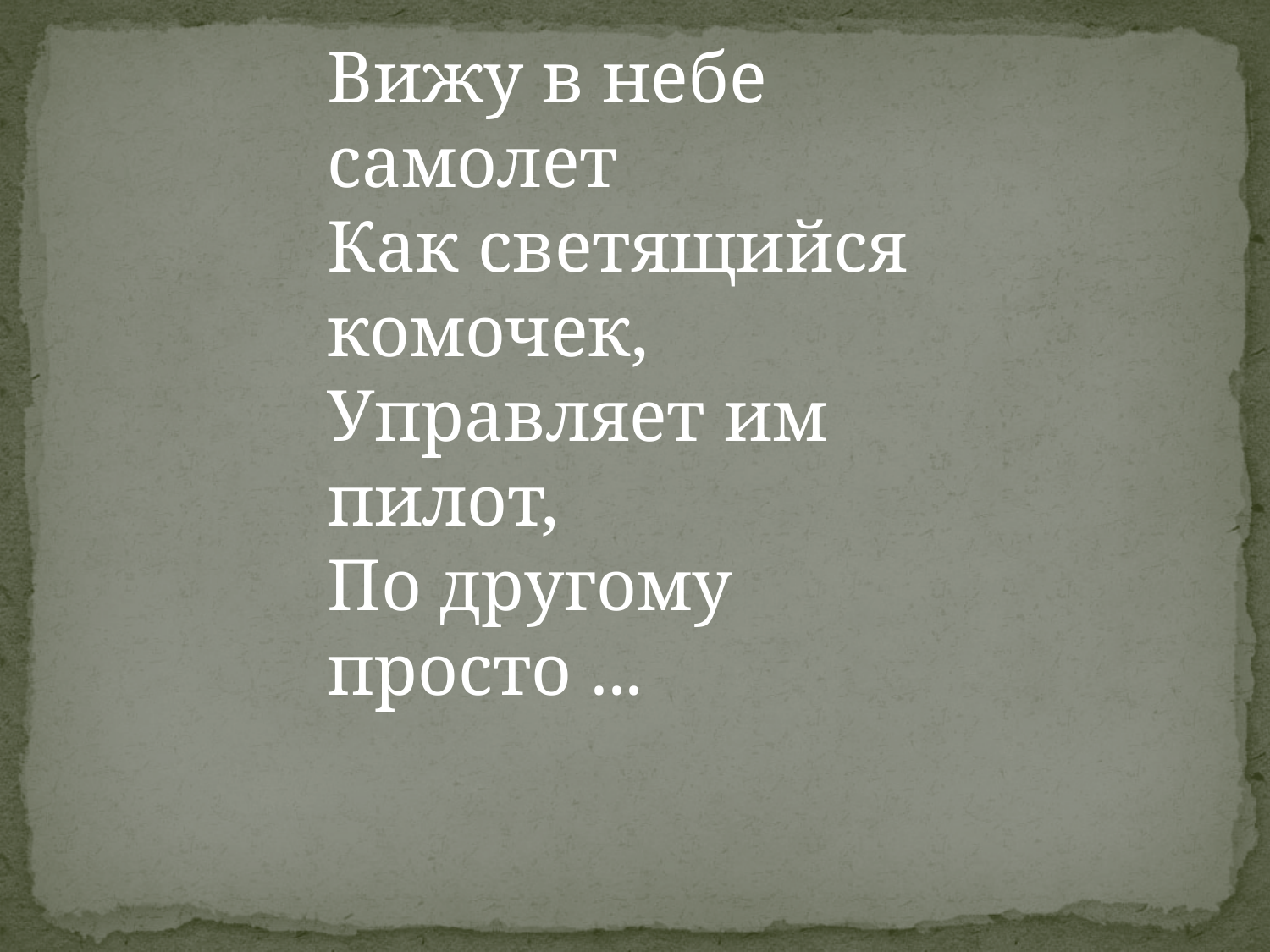

Вижу в небе самолет
Как светящийся комочек,
Управляет им пилот,
По другому просто ...